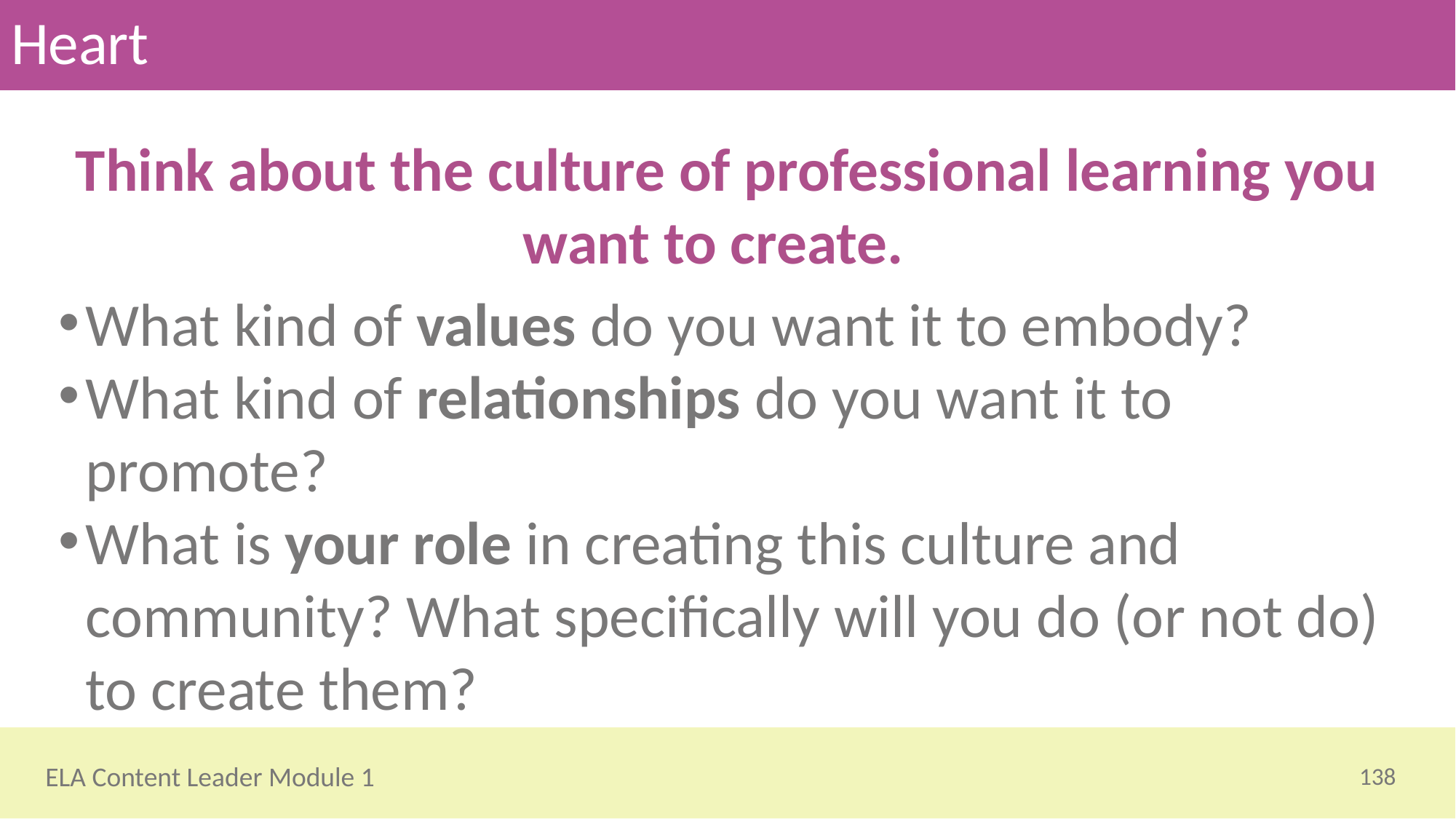

# Heart
Think about the culture of professional learning you want to create.
What kind of values do you want it to embody?
What kind of relationships do you want it to promote?
What is your role in creating this culture and community? What specifically will you do (or not do) to create them?
138